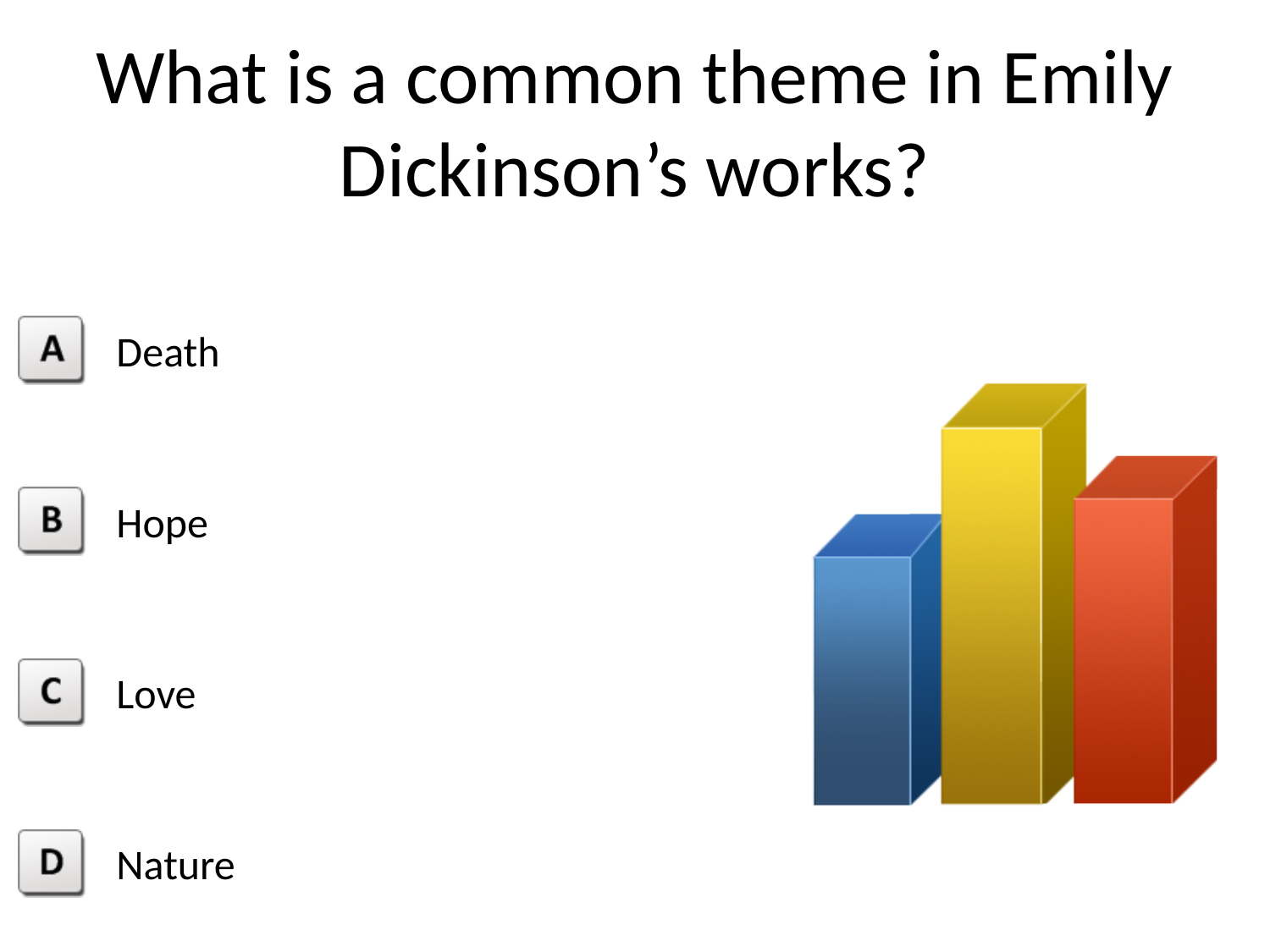

What is a common theme in Emily Dickinson’s works?
Death
Hope
Love
Nature